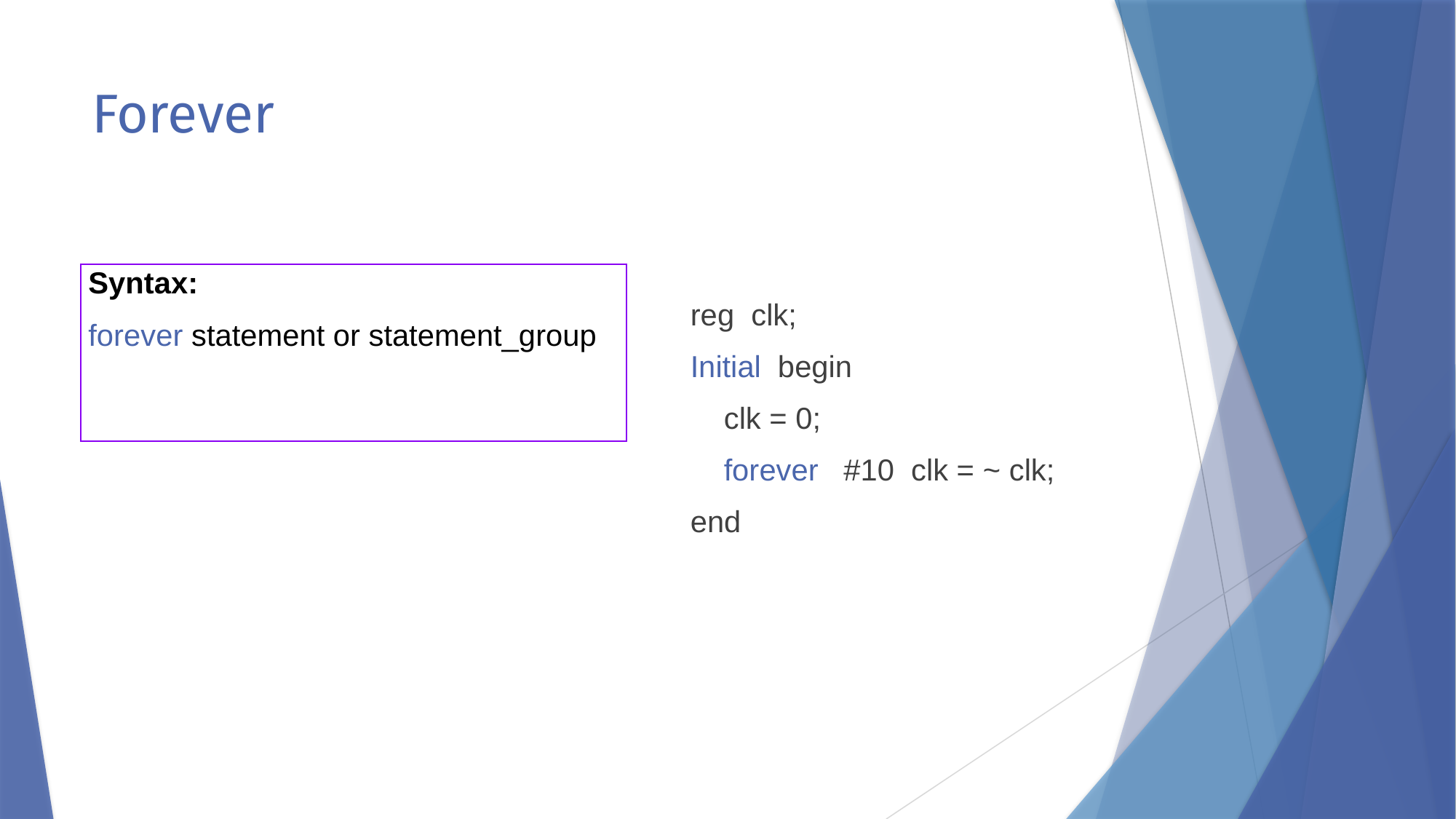

# Forever
Syntax:
forever statement or statement_group

reg  clk;
Initial  begin
    clk = 0;
    forever   #10  clk = ~ clk;
end